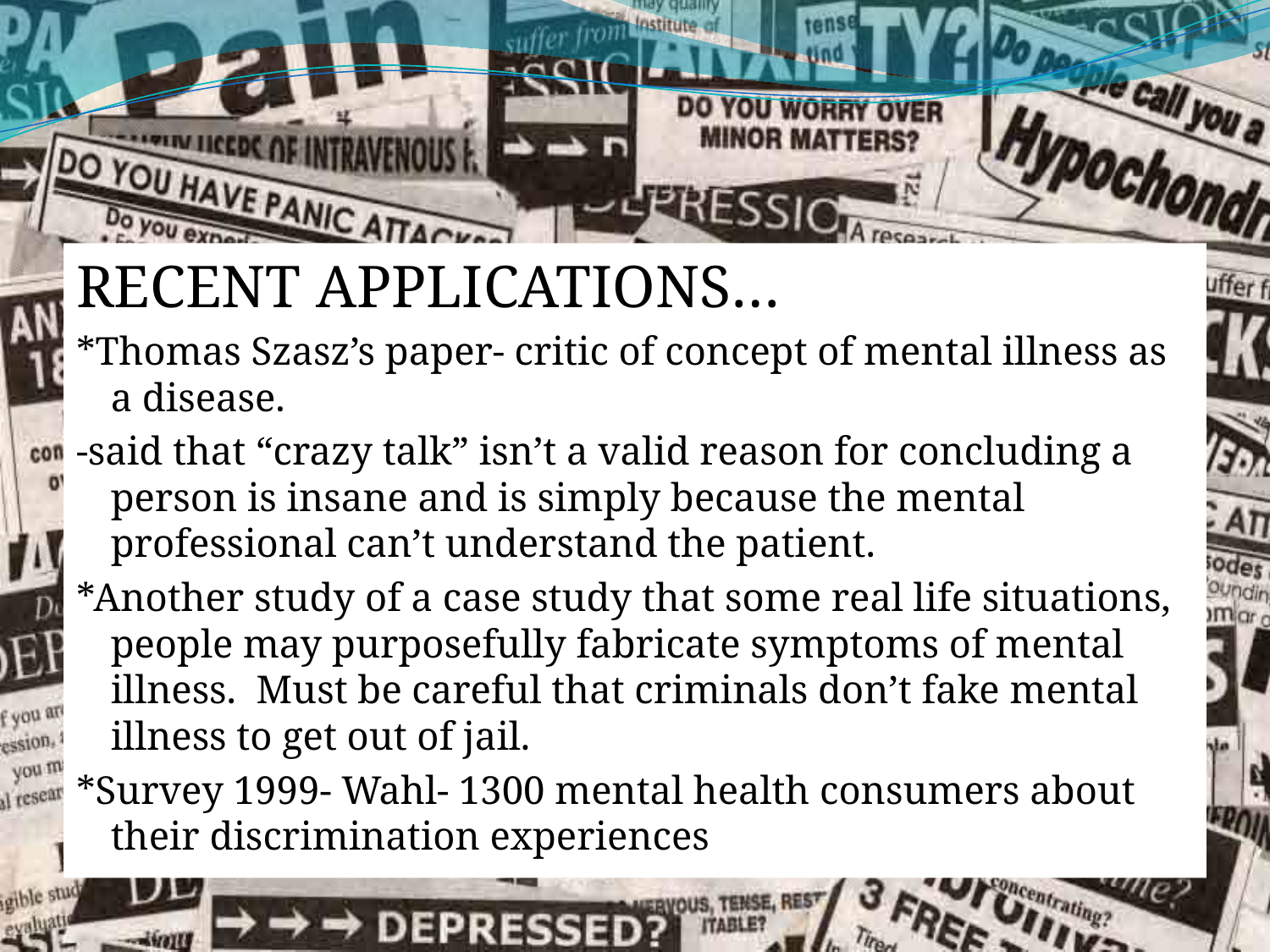

RECENT APPLICATIONS…
*Thomas Szasz’s paper- critic of concept of mental illness as a disease.
-said that “crazy talk” isn’t a valid reason for concluding a person is insane and is simply because the mental professional can’t understand the patient.
*Another study of a case study that some real life situations, people may purposefully fabricate symptoms of mental illness.  Must be careful that criminals don’t fake mental illness to get out of jail.
*Survey 1999- Wahl- 1300 mental health consumers about their discrimination experiences